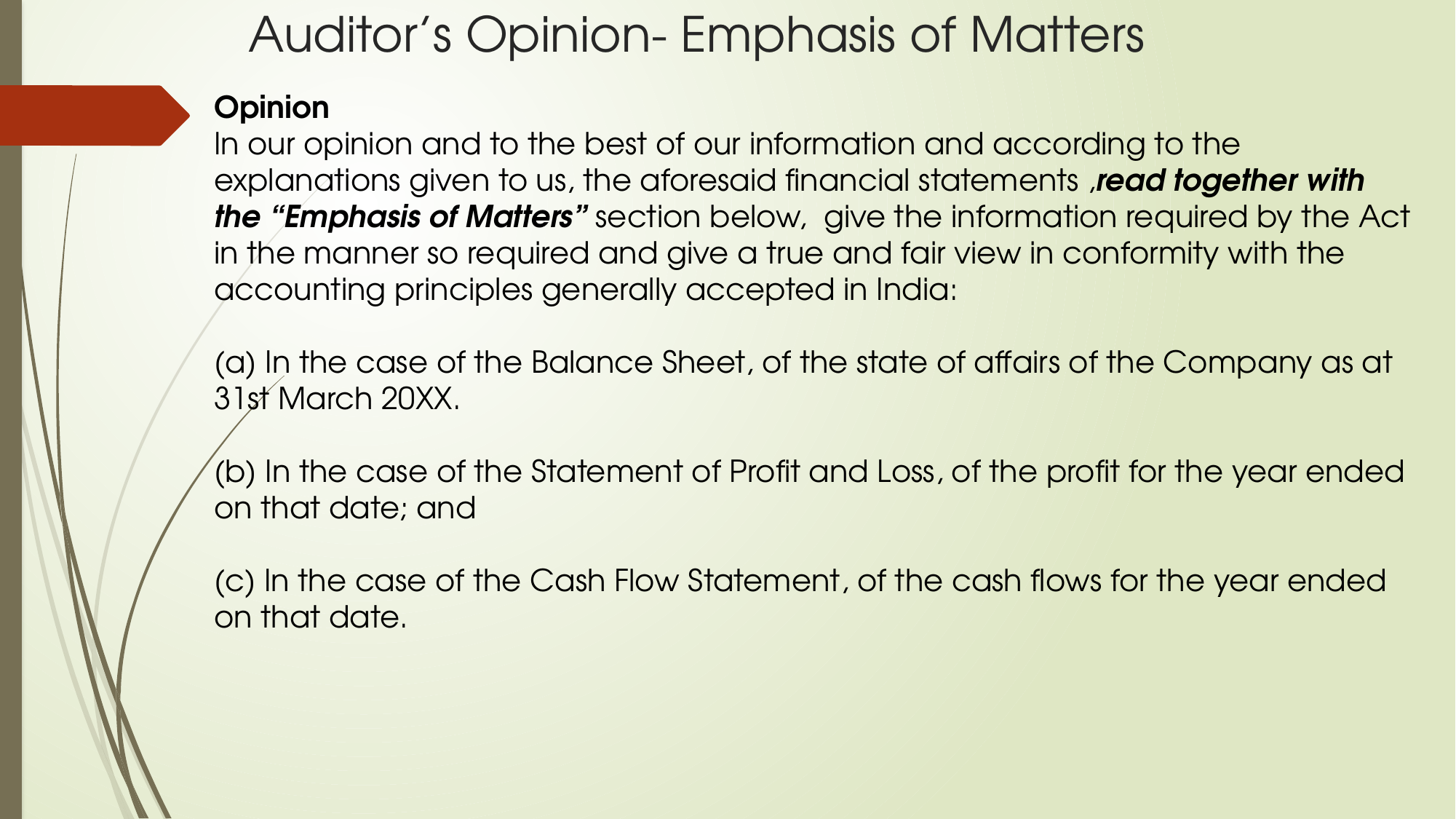

# Auditor’s Opinion- Emphasis of Matters
Opinion
In our opinion and to the best of our information and according to the explanations given to us, the aforesaid financial statements ,read together with the “Emphasis of Matters” section below,  give the information required by the Act in the manner so required and give a true and fair view in conformity with the accounting principles generally accepted in India:

(a) In the case of the Balance Sheet, of the state of affairs of the Company as at 31st March 20XX.

(b) In the case of the Statement of Profit and Loss, of the profit for the year ended on that date; and

(c) In the case of the Cash Flow Statement, of the cash flows for the year ended on that date.